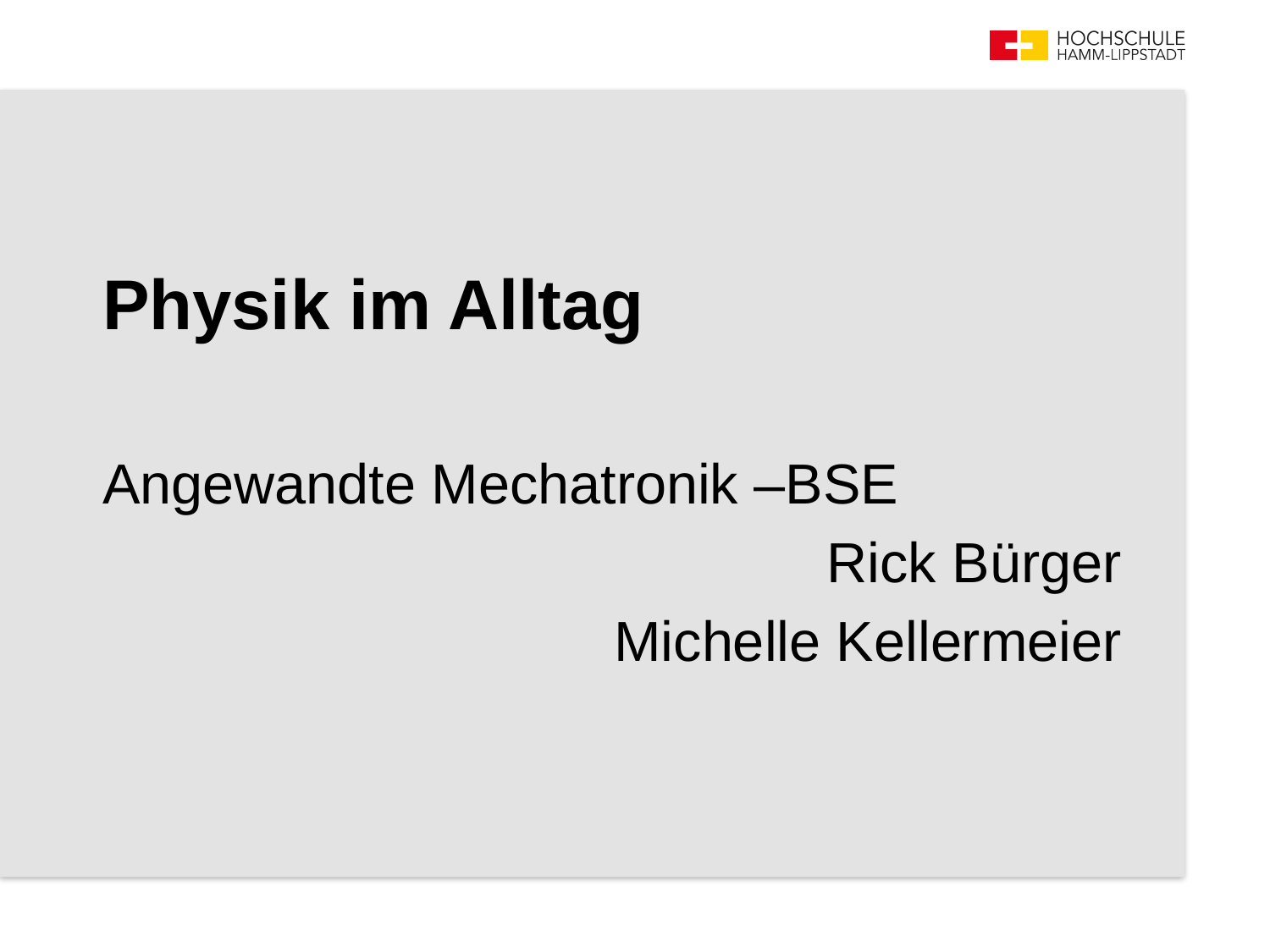

# Physik im Alltag
Angewandte Mechatronik –BSE
Rick Bürger
Michelle Kellermeier